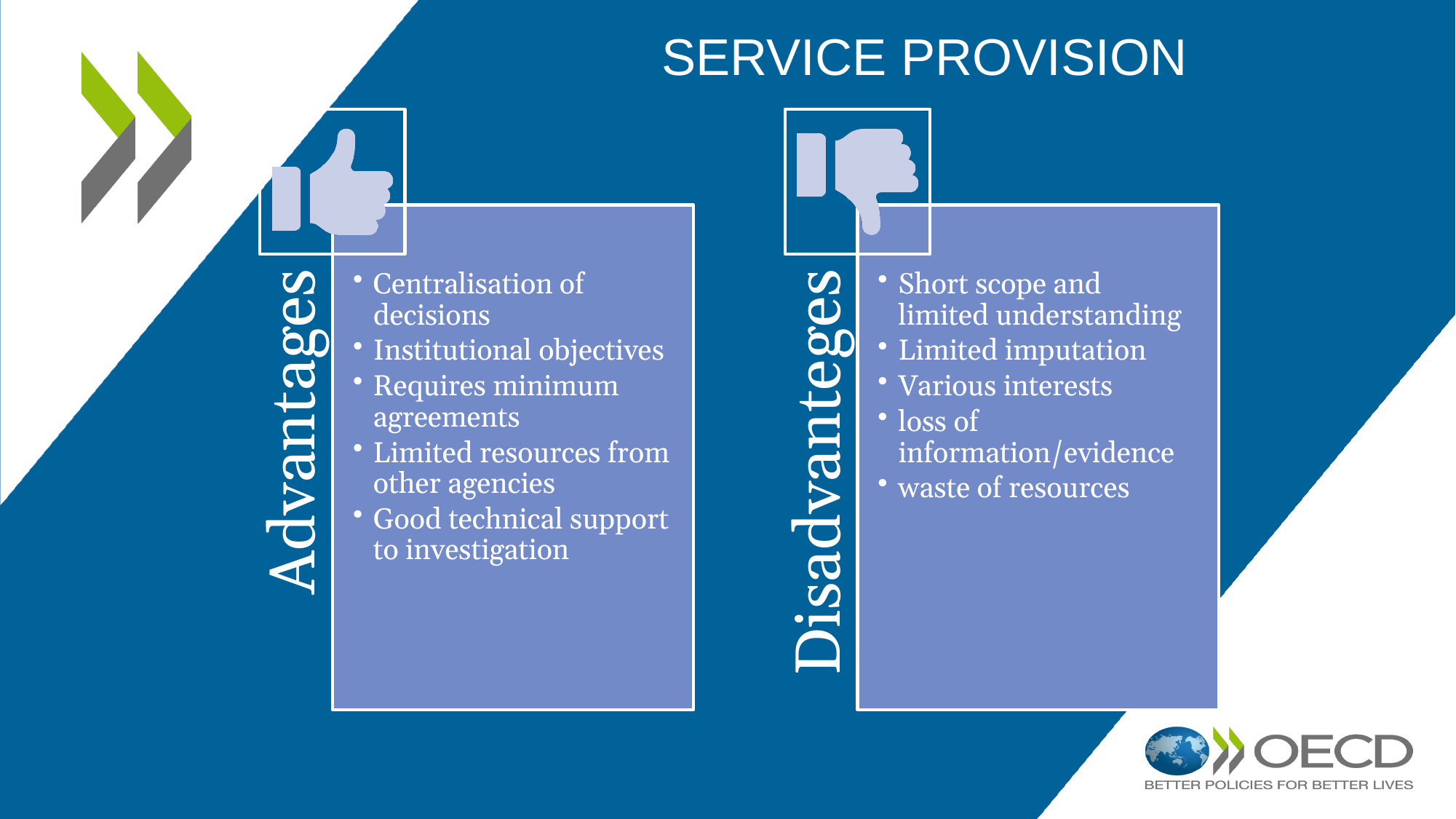

# SERVICE PROVISION
Advantages
Centralisation of decisions
Institutional objectives
Requires minimum agreements
Limited resources from other agencies
Good technical support to investigation
Disadvanteges
Short scope and limited understanding
Limited imputation
Various interests
loss of information/evidence
waste of resources